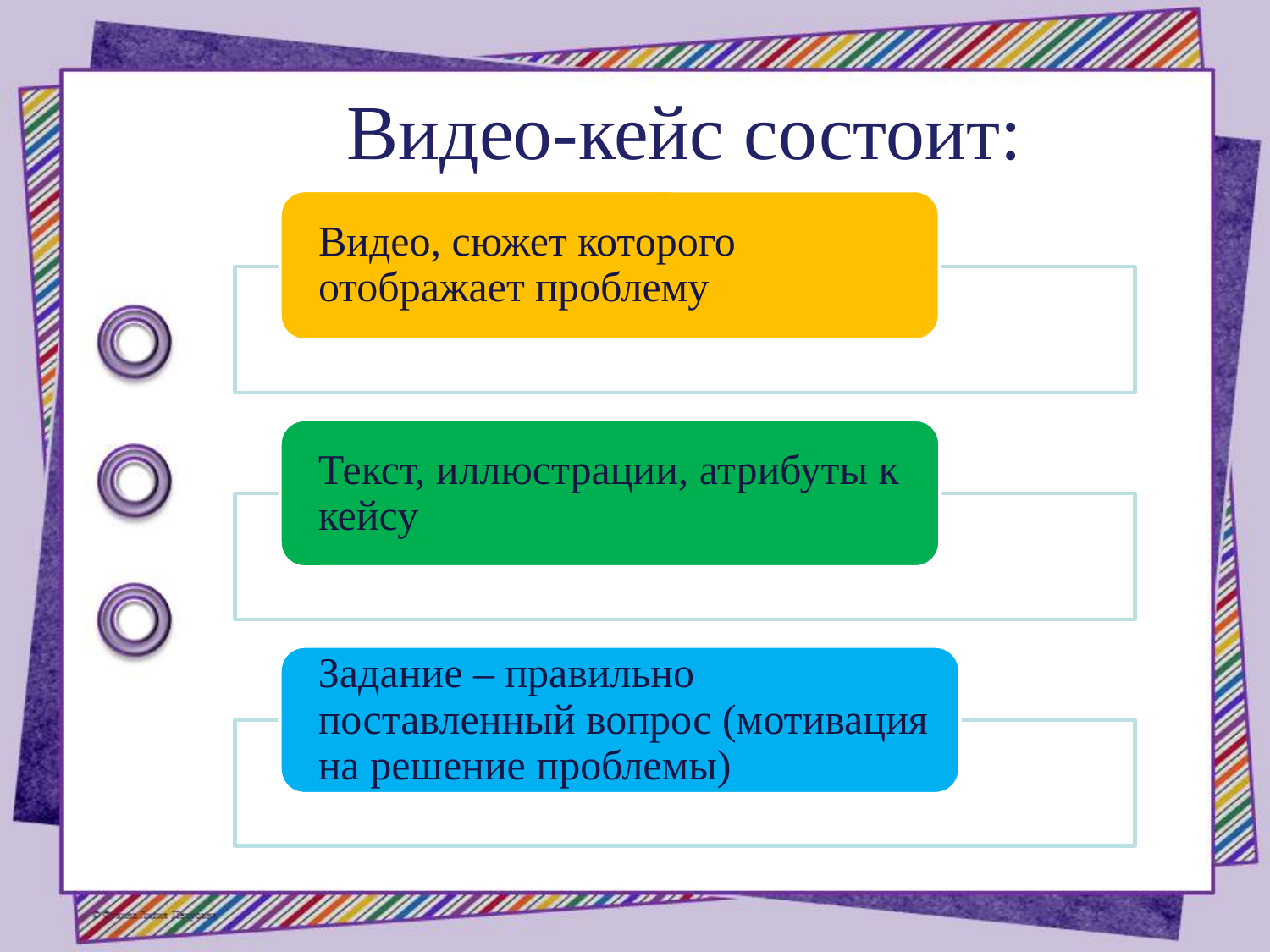

# Видео-кейс состоит:
Видео, сюжет которого отображает проблему
Текст, иллюстрации, атрибуты к кейсу
Задание – правильно поставленный вопрос (мотивация на решение проблемы)